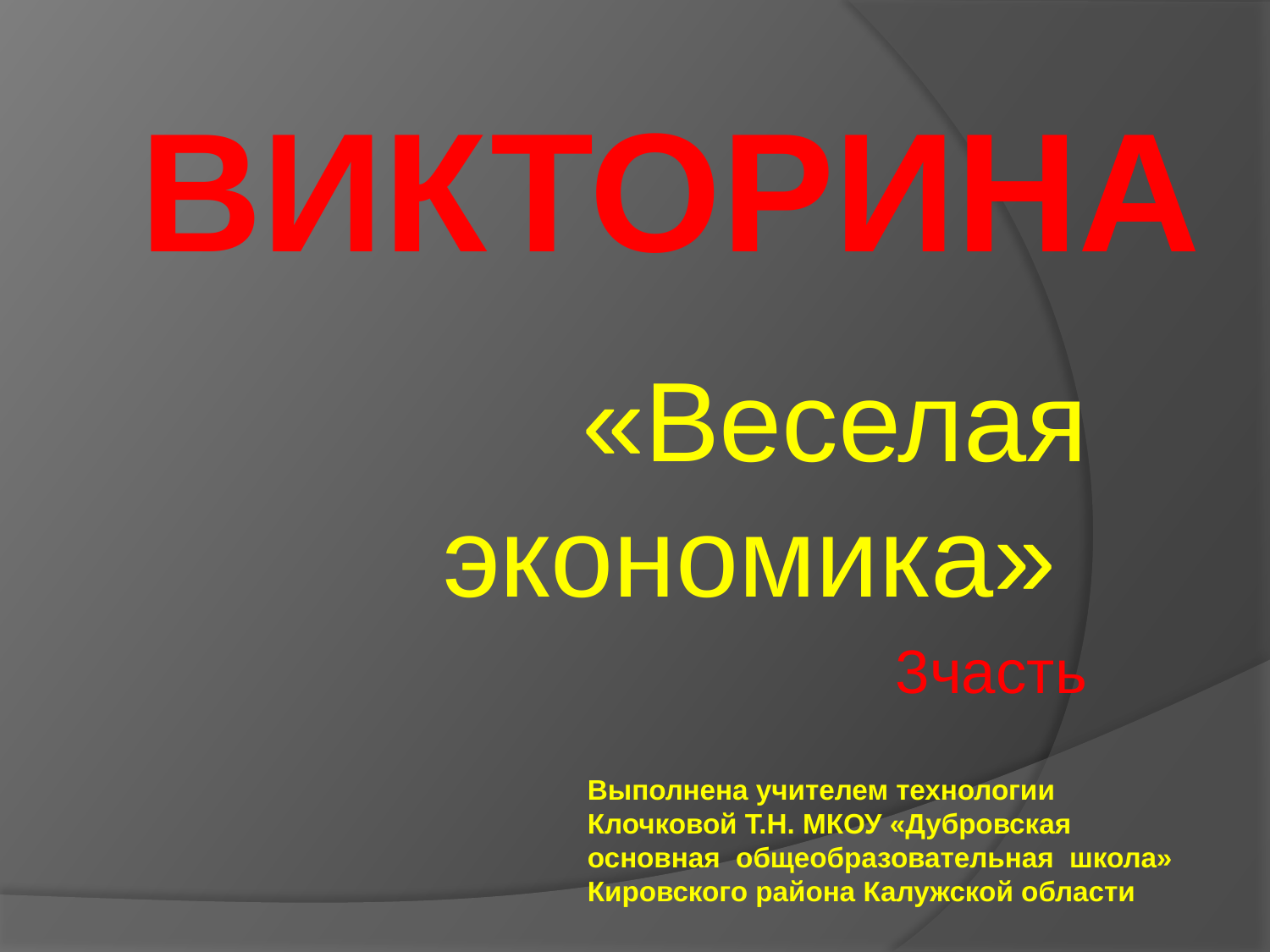

# викторина
«Веселая экономика»
3часть
Выполнена учителем технологии Клочковой Т.Н. МКОУ «Дубровская основная  общеобразовательная  школа» Кировского района Калужской области